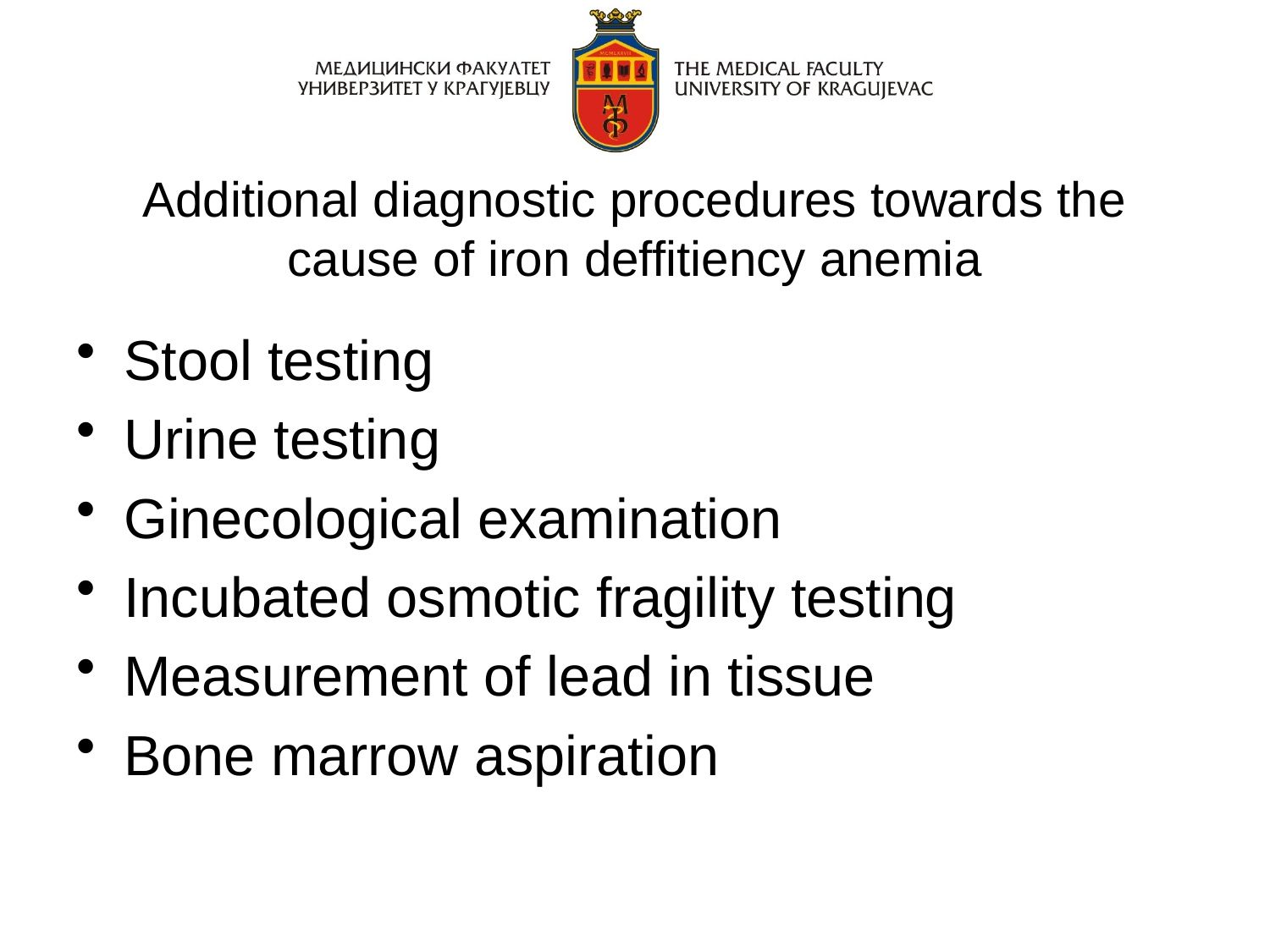

# Additional diagnostic procedures towards the cause of iron deffitiency anemia
Stool testing
Urine testing
Ginecological examination
Incubated osmotic fragility testing
Measurement of lead in tissue
Bone marrow aspiration